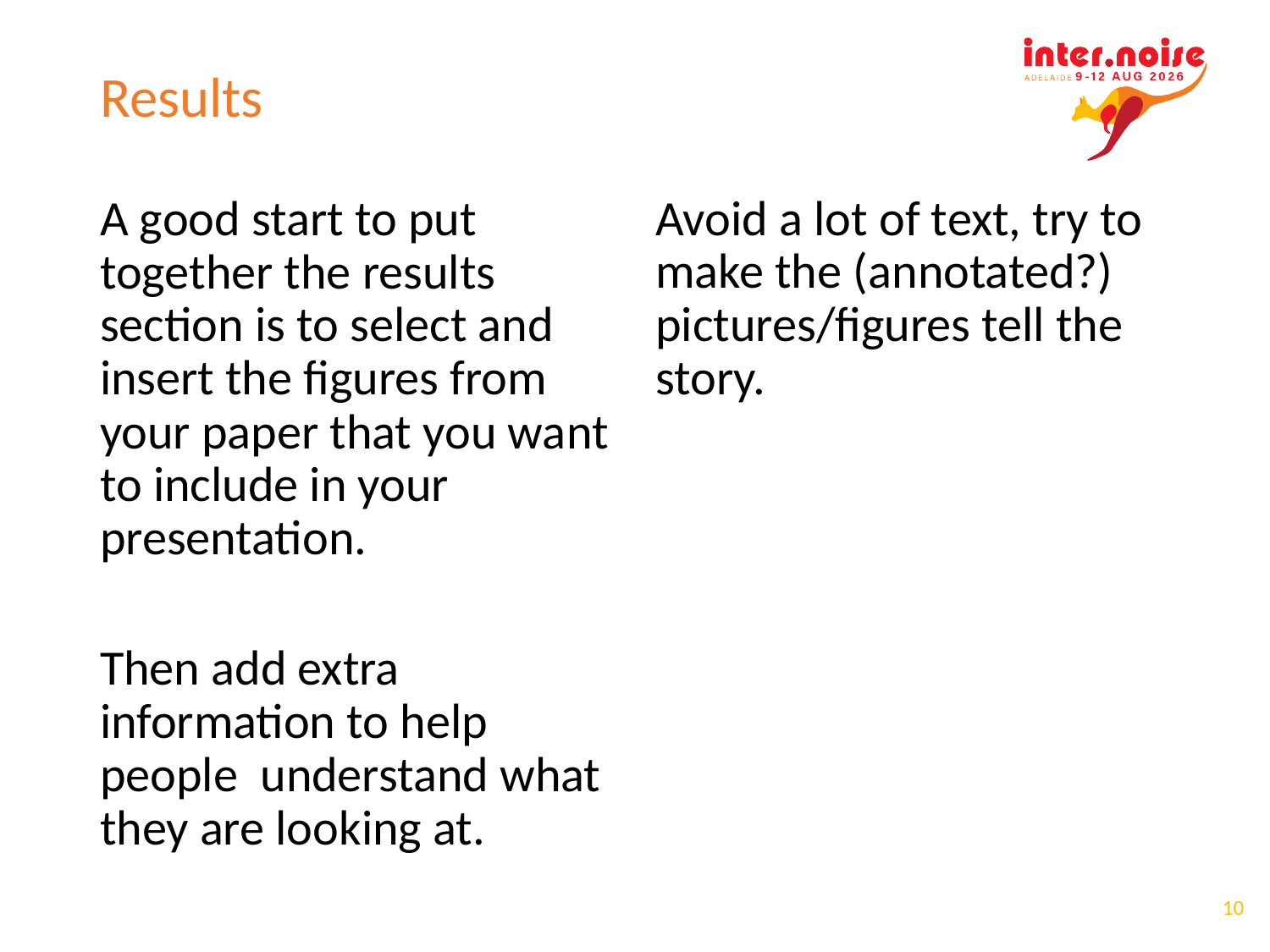

# Results
A good start to put together the results section is to select and insert the figures from your paper that you want to include in your presentation.
Then add extra information to help people  understand what they are looking at.

Avoid a lot of text, try to make the (annotated?) pictures/figures tell the story.